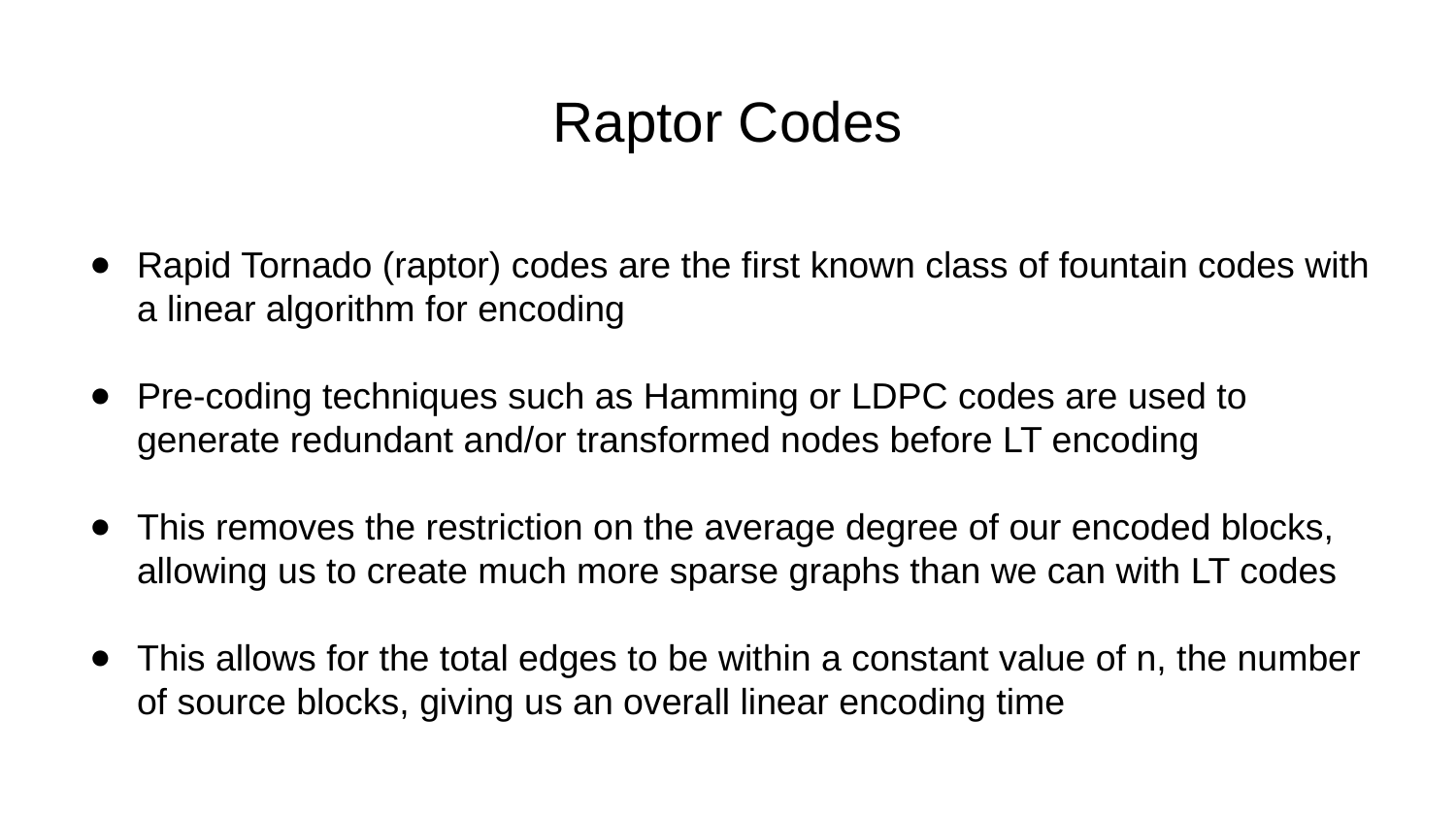

# Raptor Codes

Rapid Tornado (raptor) codes are the first known class of fountain codes with a linear algorithm for encoding

Pre-coding techniques such as Hamming or LDPC codes are used to generate redundant and/or transformed nodes before LT encoding

This removes the restriction on the average degree of our encoded blocks, allowing us to create much more sparse graphs than we can with LT codes

This allows for the total edges to be within a constant value of n, the number of source blocks, giving us an overall linear encoding time